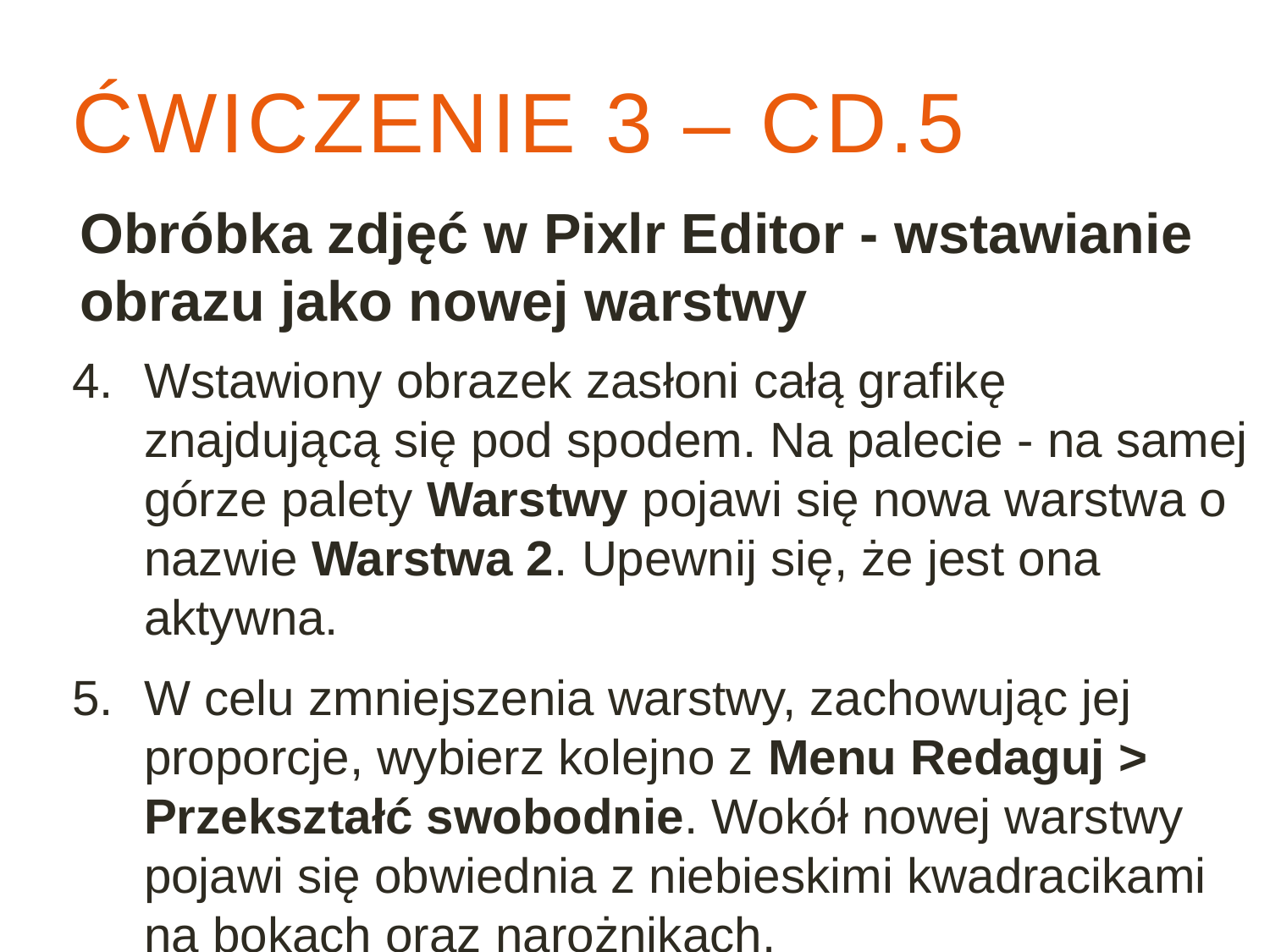

# ĆWICZENIE 3 – CD.5
Obróbka zdjęć w Pixlr Editor - wstawianie obrazu jako nowej warstwy
Wstawiony obrazek zasłoni całą grafikę znajdującą się pod spodem. Na palecie - na samej górze palety Warstwy pojawi się nowa warstwa o nazwie Warstwa 2. Upewnij się, że jest ona aktywna.
W celu zmniejszenia warstwy, zachowując jej proporcje, wybierz kolejno z Menu Redaguj > Przekształć swobodnie. Wokół nowej warstwy pojawi się obwiednia z niebieskimi kwadracikami na bokach oraz narożnikach.